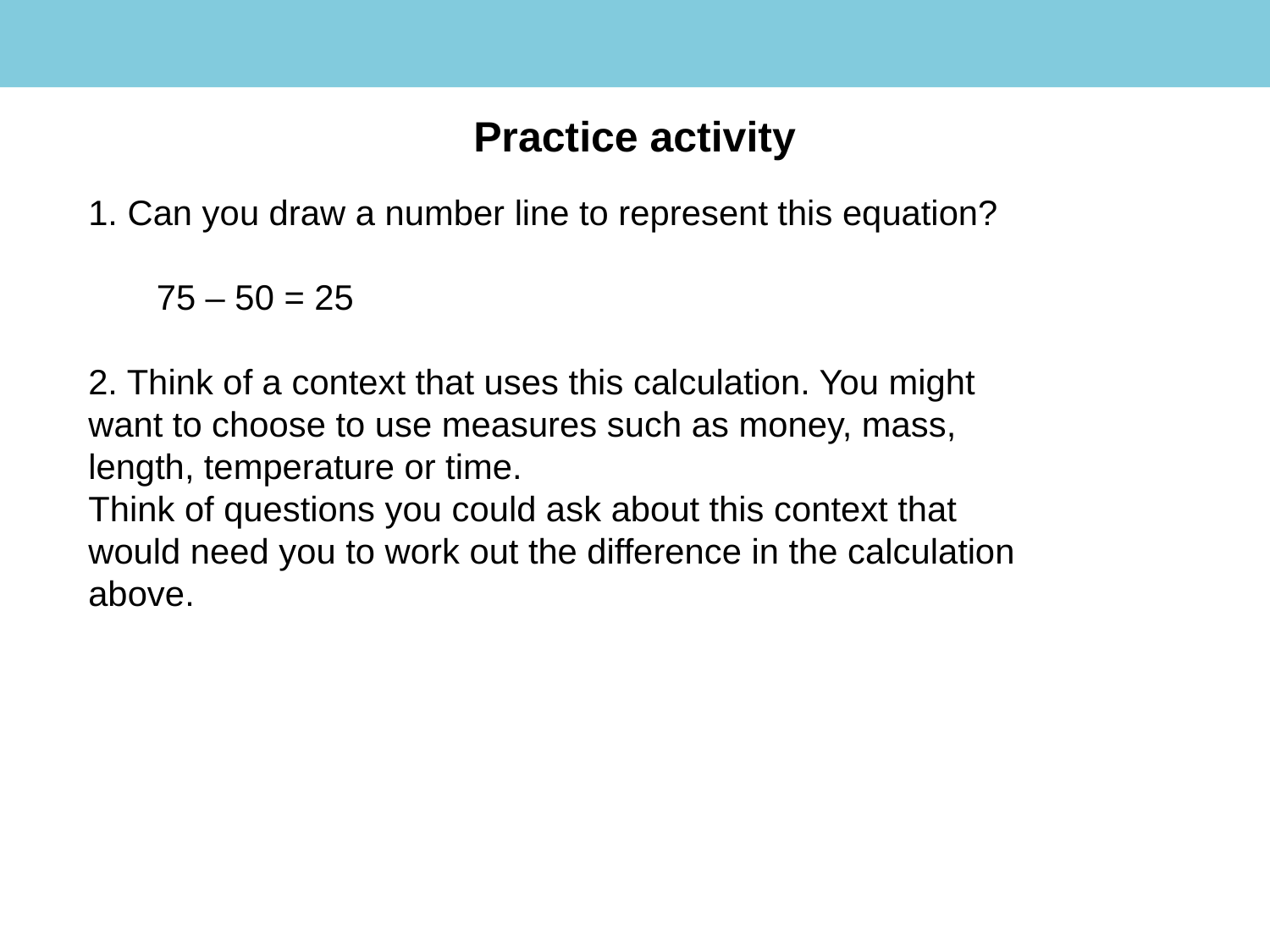

#
Practice activity
1. Can you draw a number line to represent this equation?

       75 – 50 = 25

2. Think of a context that uses this calculation. You might want to choose to use measures such as money, mass, length, temperature or time.
Think of questions you could ask about this context that would need you to work out the difference in the calculation above.